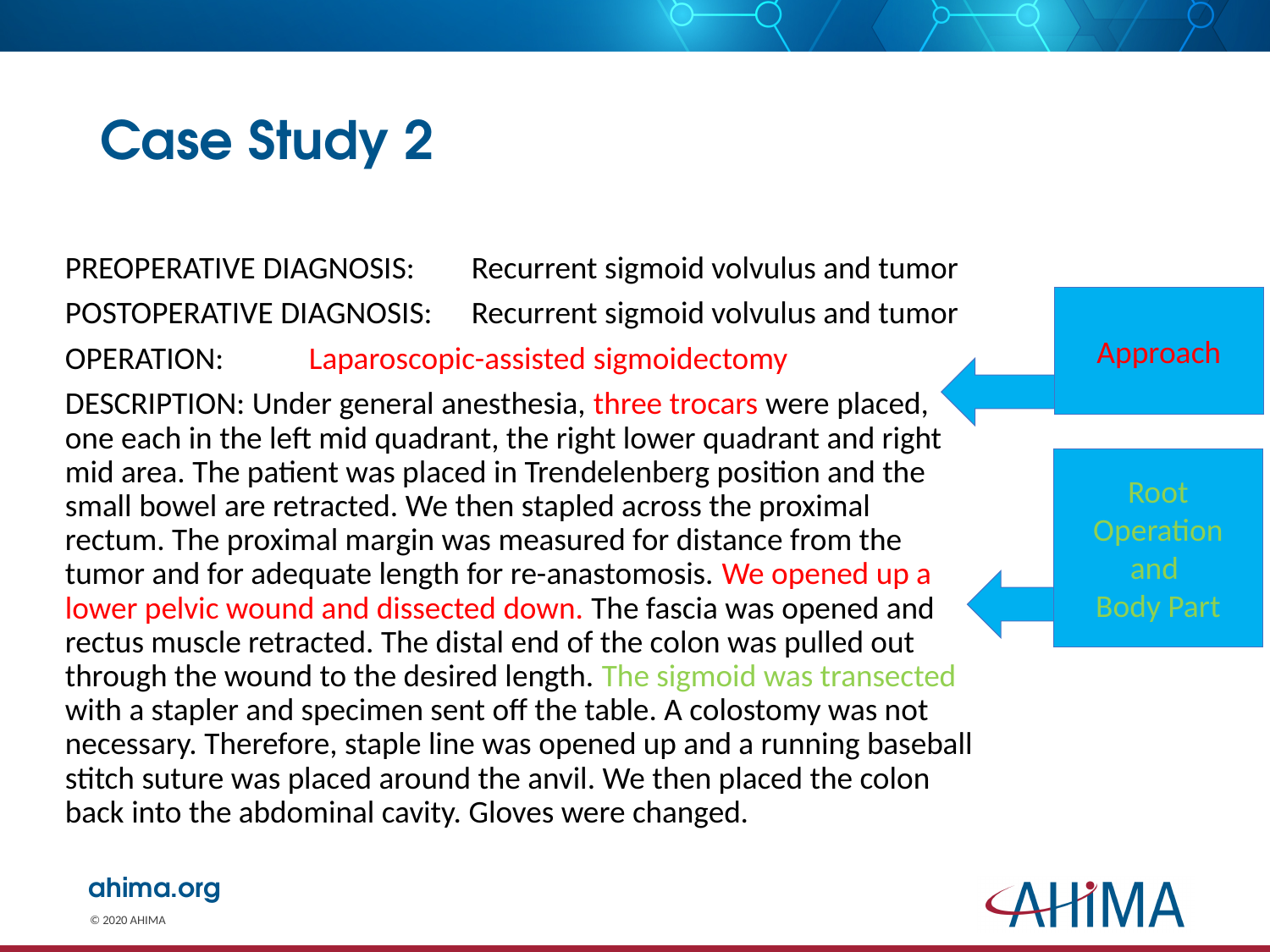

# Case Study 2
PREOPERATIVE DIAGNOSIS: 	Recurrent sigmoid volvulus and tumor
POSTOPERATIVE DIAGNOSIS: 	Recurrent sigmoid volvulus and tumor
OPERATION: 	Laparoscopic-assisted sigmoidectomy
DESCRIPTION: Under general anesthesia, three trocars were placed, one each in the left mid quadrant, the right lower quadrant and right mid area. The patient was placed in Trendelenberg position and the small bowel are retracted. We then stapled across the proximal rectum. The proximal margin was measured for distance from the tumor and for adequate length for re-anastomosis. We opened up a lower pelvic wound and dissected down. The fascia was opened and rectus muscle retracted. The distal end of the colon was pulled out through the wound to the desired length. The sigmoid was transected   with a stapler and specimen sent off the table. A colostomy was not necessary. Therefore, staple line was opened up and a running baseball stitch suture was placed around the anvil. We then placed the colon back into the abdominal cavity. Gloves were changed.

Approach

Root Operation and
Body Part